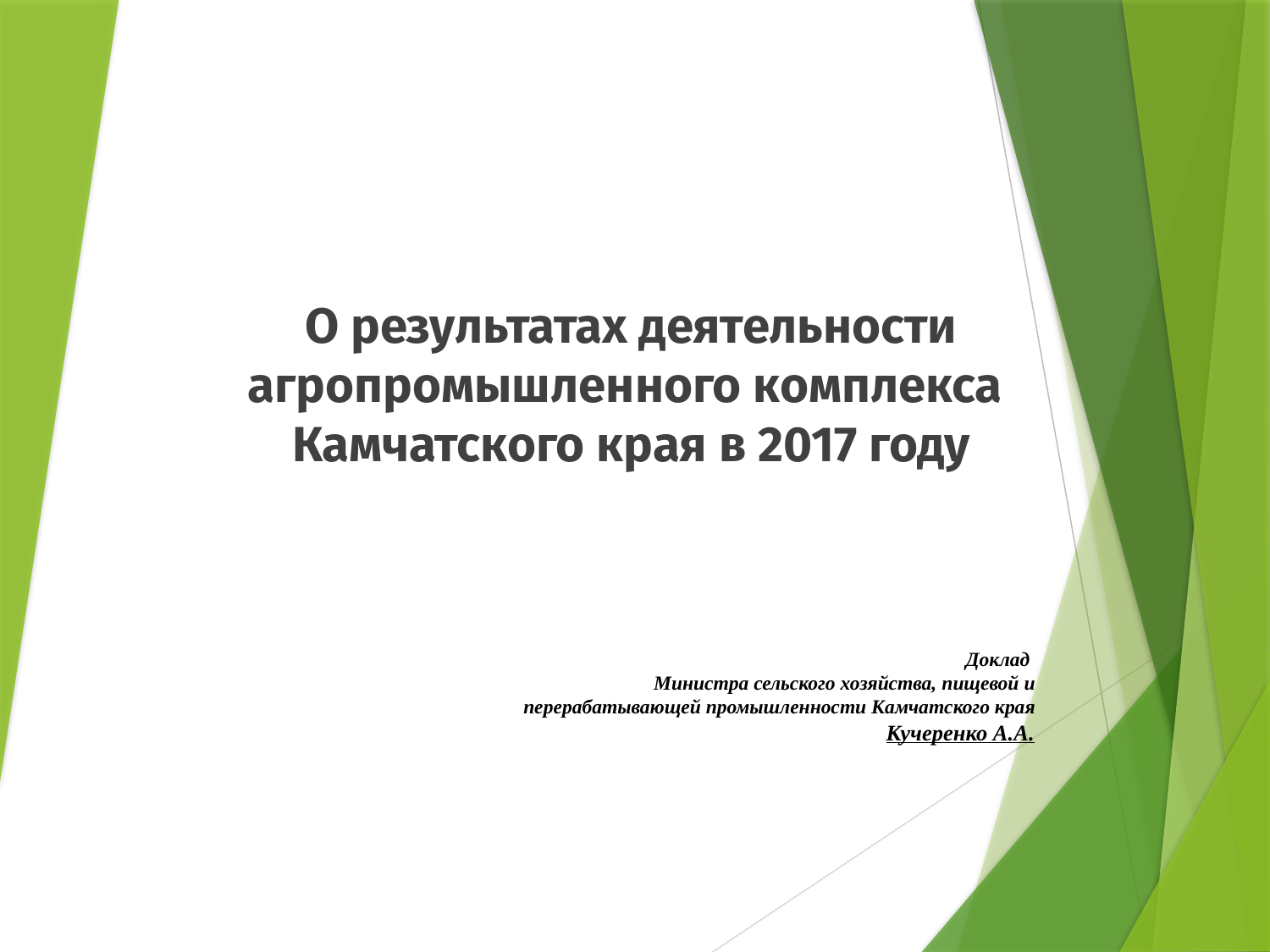

О результатах деятельности агропромышленного комплекса
Камчатского края в 2017 году

Доклад
Министра сельского хозяйства, пищевой и перерабатывающей промышленности Камчатского края
Кучеренко А.А.